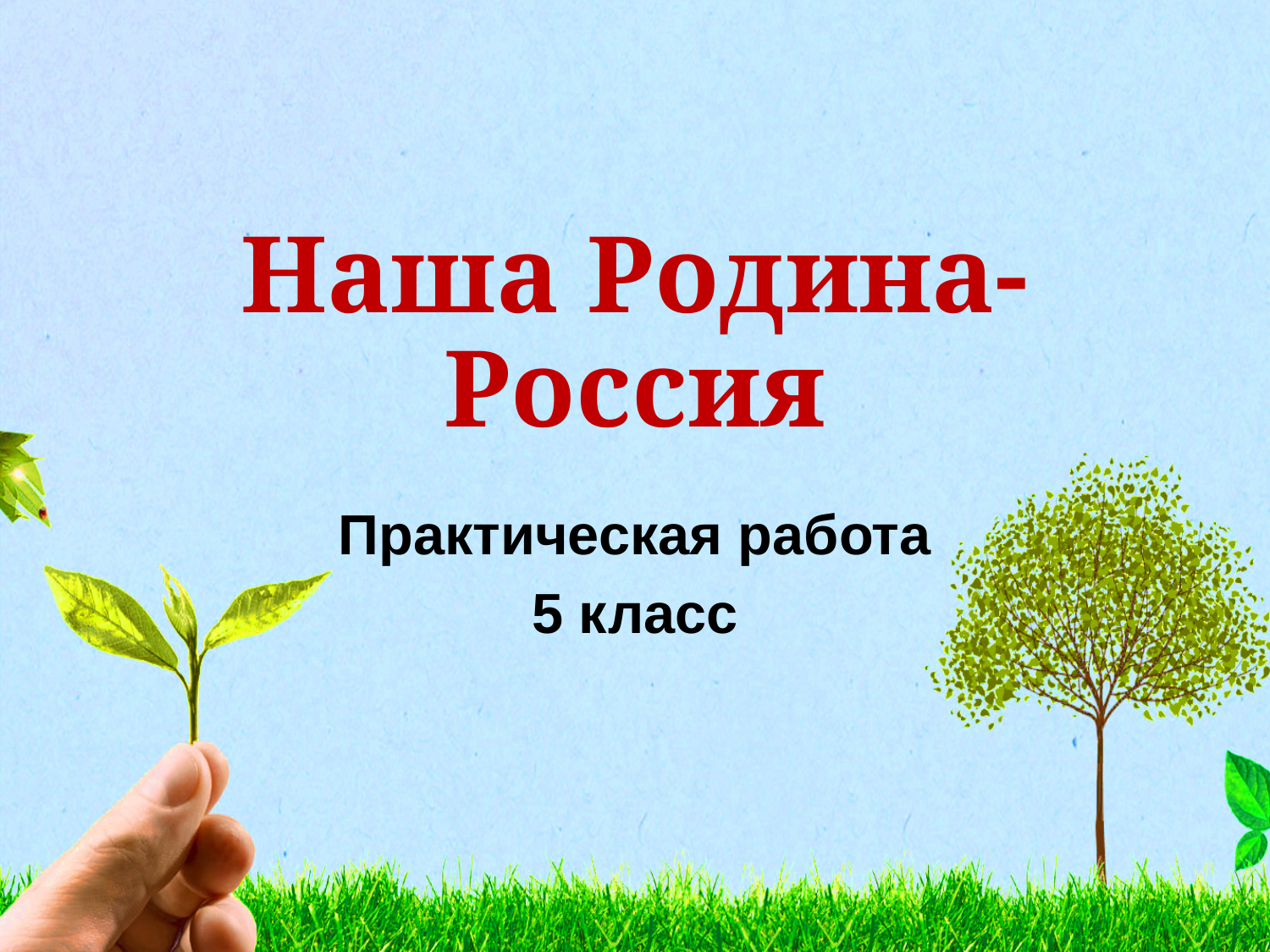

# Наша Родина- Россия
Практическая работа
5 класс